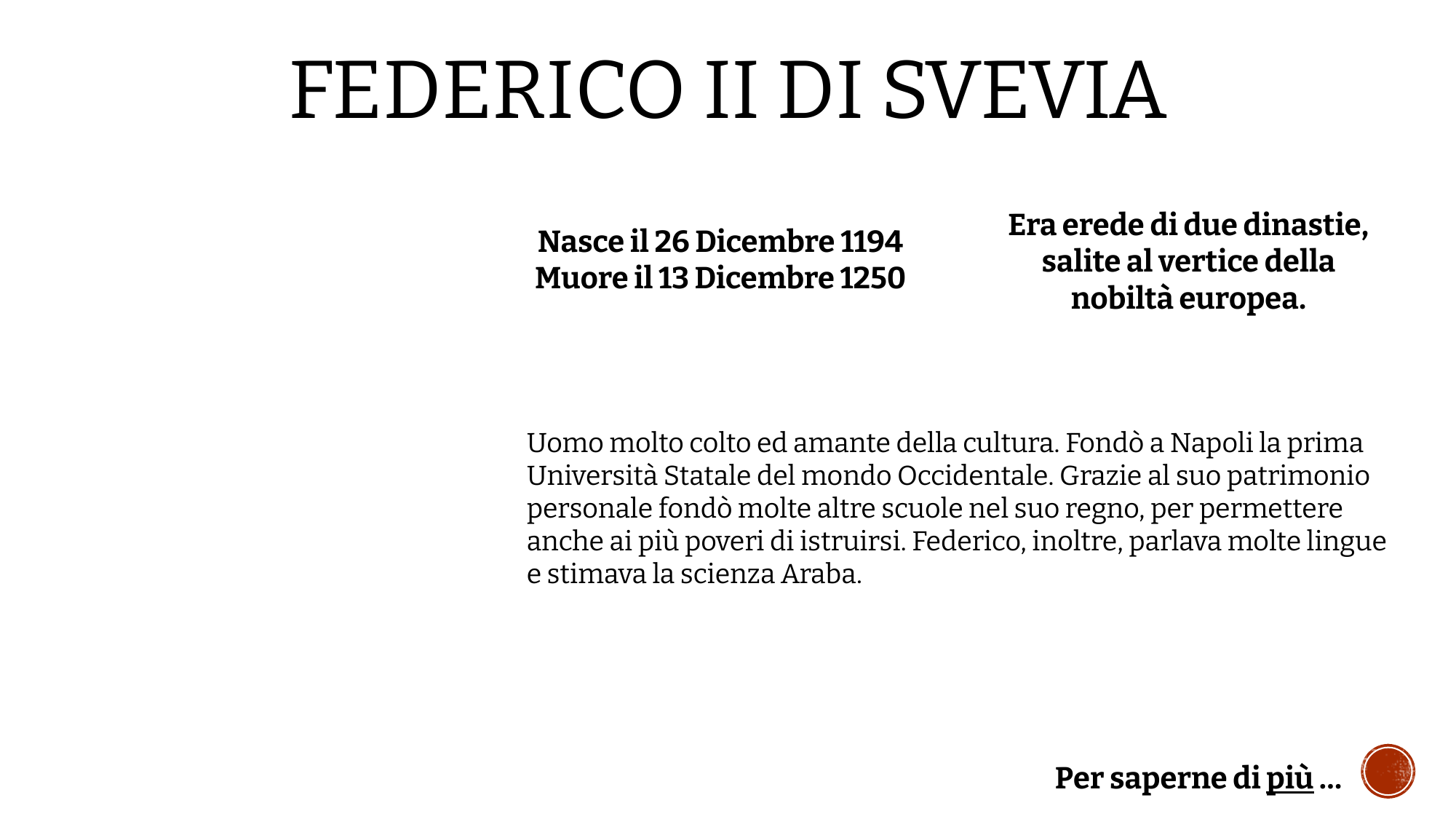

# FEDERICO II di SVEVIA
Era erede di due dinastie,
salite al vertice della
nobiltà europea.
Nasce il 26 Dicembre 1194
Muore il 13 Dicembre 1250

Uomo molto colto ed amante della cultura. Fondò a Napoli la prima Università Statale del mondo Occidentale. Grazie al suo patrimonio personale fondò molte altre scuole nel suo regno, per permettere anche ai più poveri di istruirsi. Federico, inoltre, parlava molte lingue e stimava la scienza Araba.
Per saperne di più …